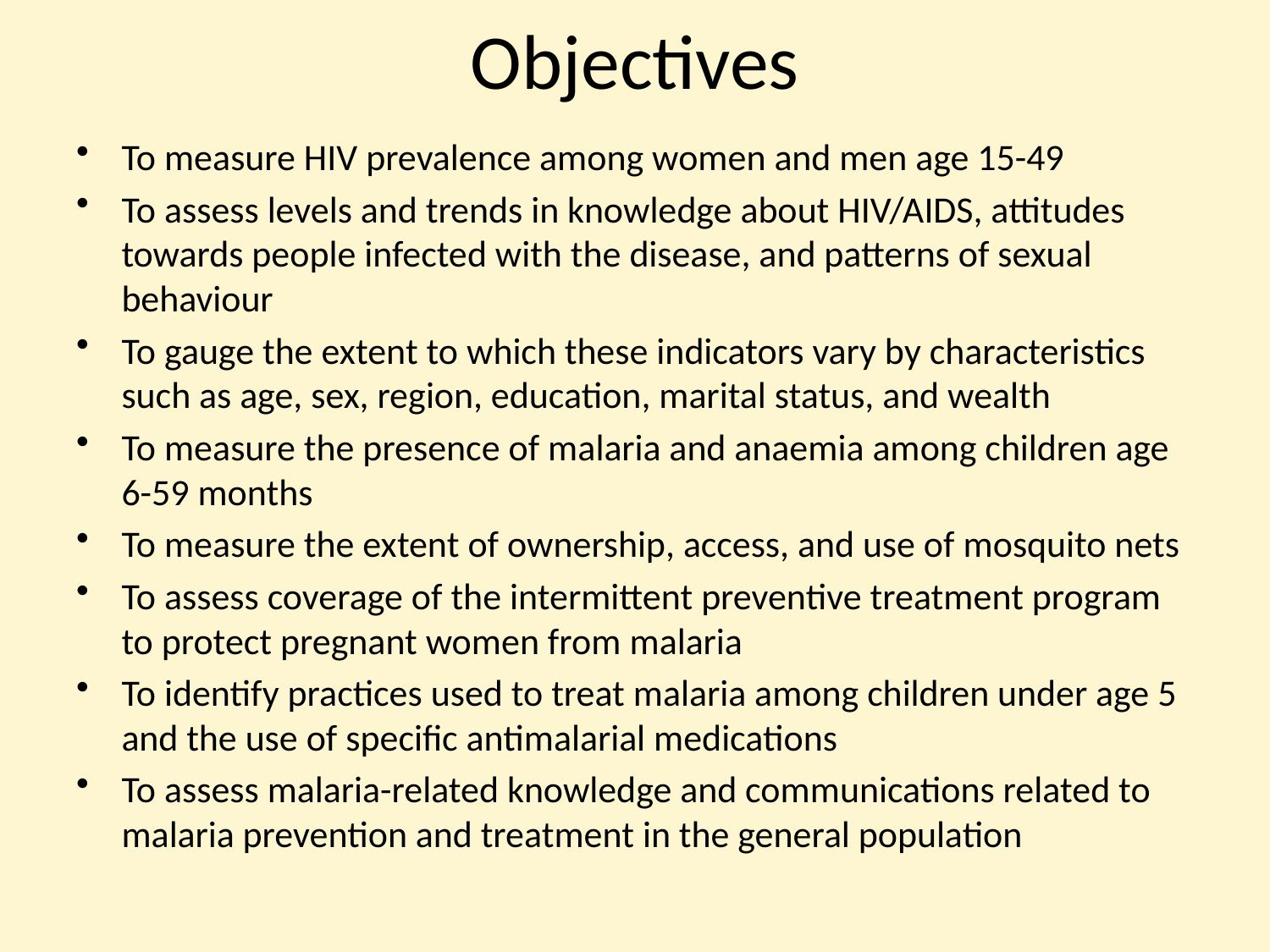

# Objectives
To measure HIV prevalence among women and men age 15-49
To assess levels and trends in knowledge about HIV/AIDS, attitudes towards people infected with the disease, and patterns of sexual behaviour
To gauge the extent to which these indicators vary by characteristics such as age, sex, region, education, marital status, and wealth
To measure the presence of malaria and anaemia among children age 6-59 months
To measure the extent of ownership, access, and use of mosquito nets
To assess coverage of the intermittent preventive treatment program to protect pregnant women from malaria
To identify practices used to treat malaria among children under age 5 and the use of specific antimalarial medications
To assess malaria-related knowledge and communications related to malaria prevention and treatment in the general population